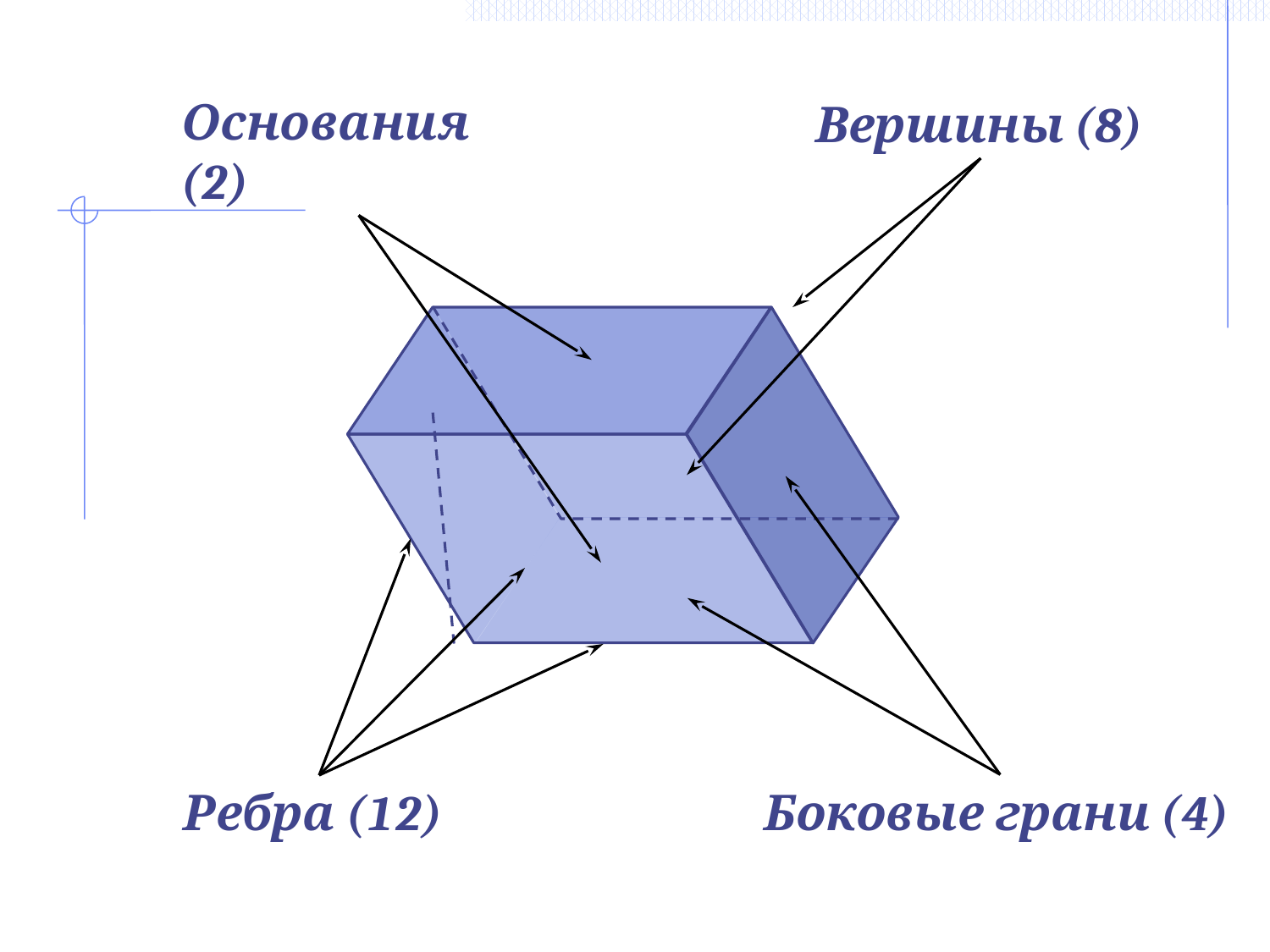

Основания (2)
Вершины (8)

Боковые грани (4)
Ребра (12)